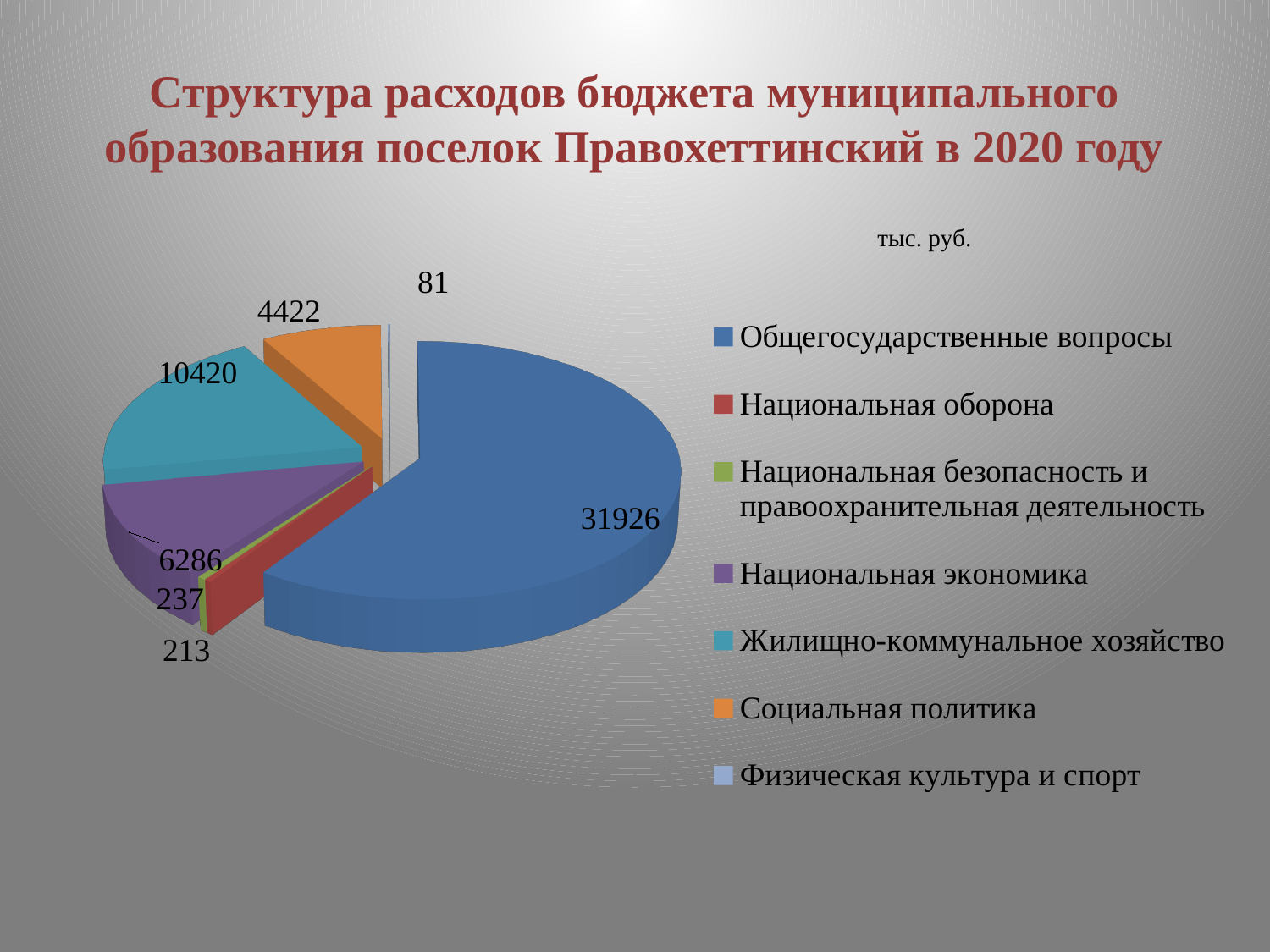

# Структура расходов бюджета муниципального образования поселок Правохеттинский в 2020 году
тыс. руб.

[unsupported chart]